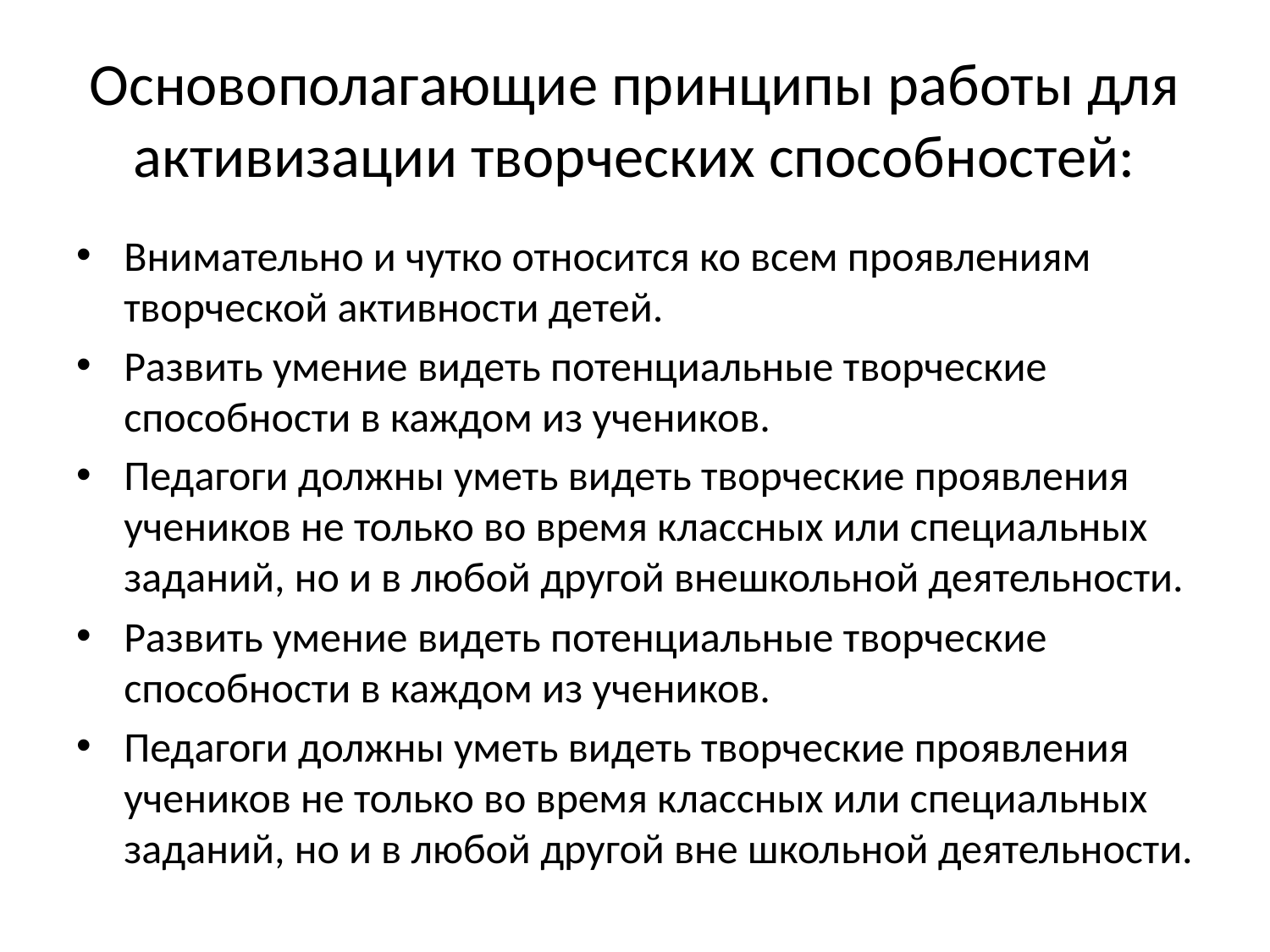

# Основополагающие принципы работы для активизации творческих способностей:
Внимательно и чутко относится ко всем проявлениям творческой активности детей.
Развить умение видеть потенциальные творческие способности в каждом из учеников.
Педагоги должны уметь видеть творческие проявления учеников не только во время классных или специальных заданий, но и в любой другой внешкольной деятельности.
Развить умение видеть потенциальные творческие способности в каждом из учеников.
Педагоги должны уметь видеть творческие проявления учеников не только во время классных или специальных заданий, но и в любой другой вне школьной деятельности.